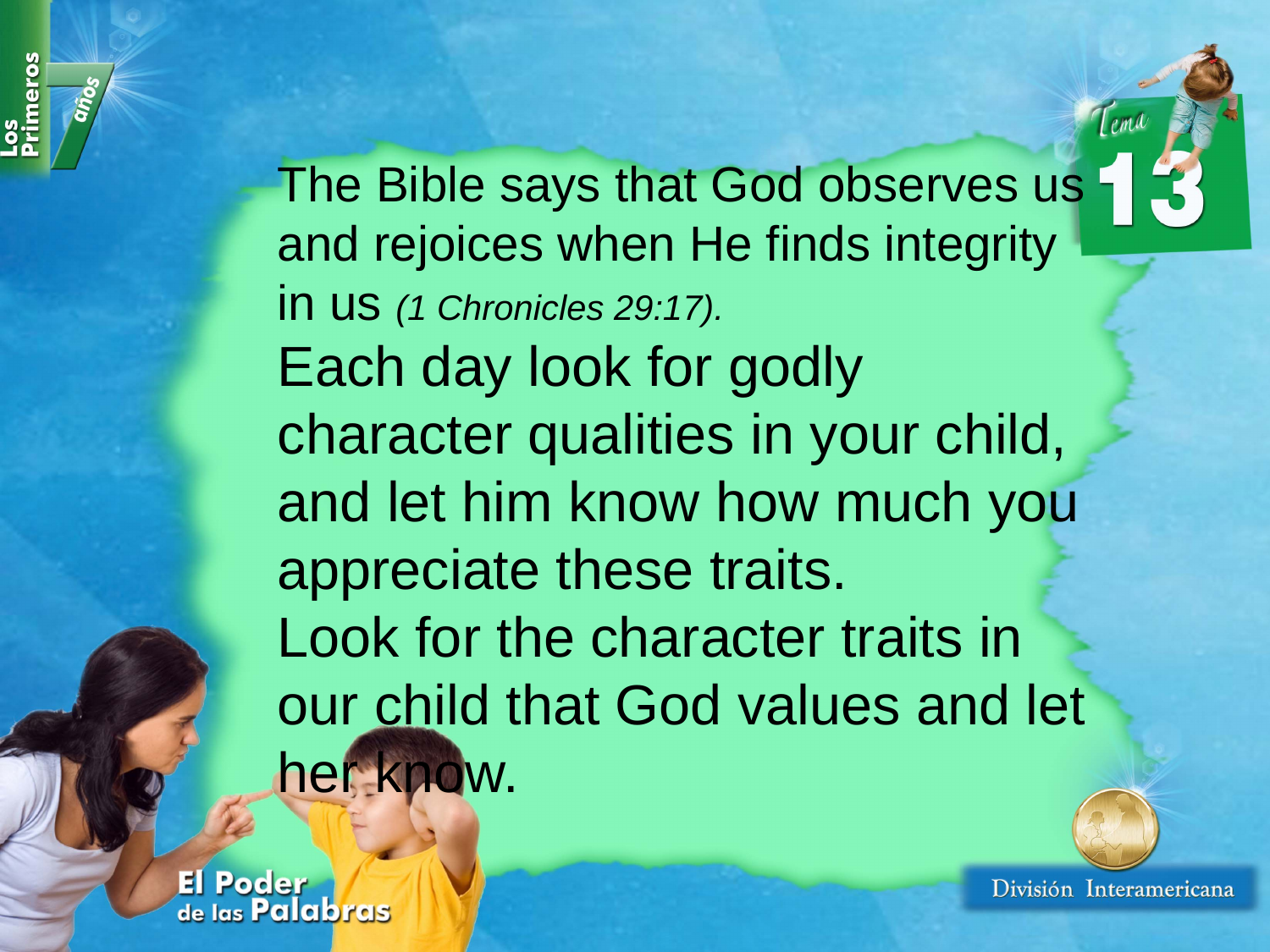

The Bible says that God observes us and rejoices when He finds integrity in us (1 Chronicles 29:17).
Each day look for godly character qualities in your child, and let him know how much you appreciate these traits.
Look for the character traits in our child that God values and let her know.